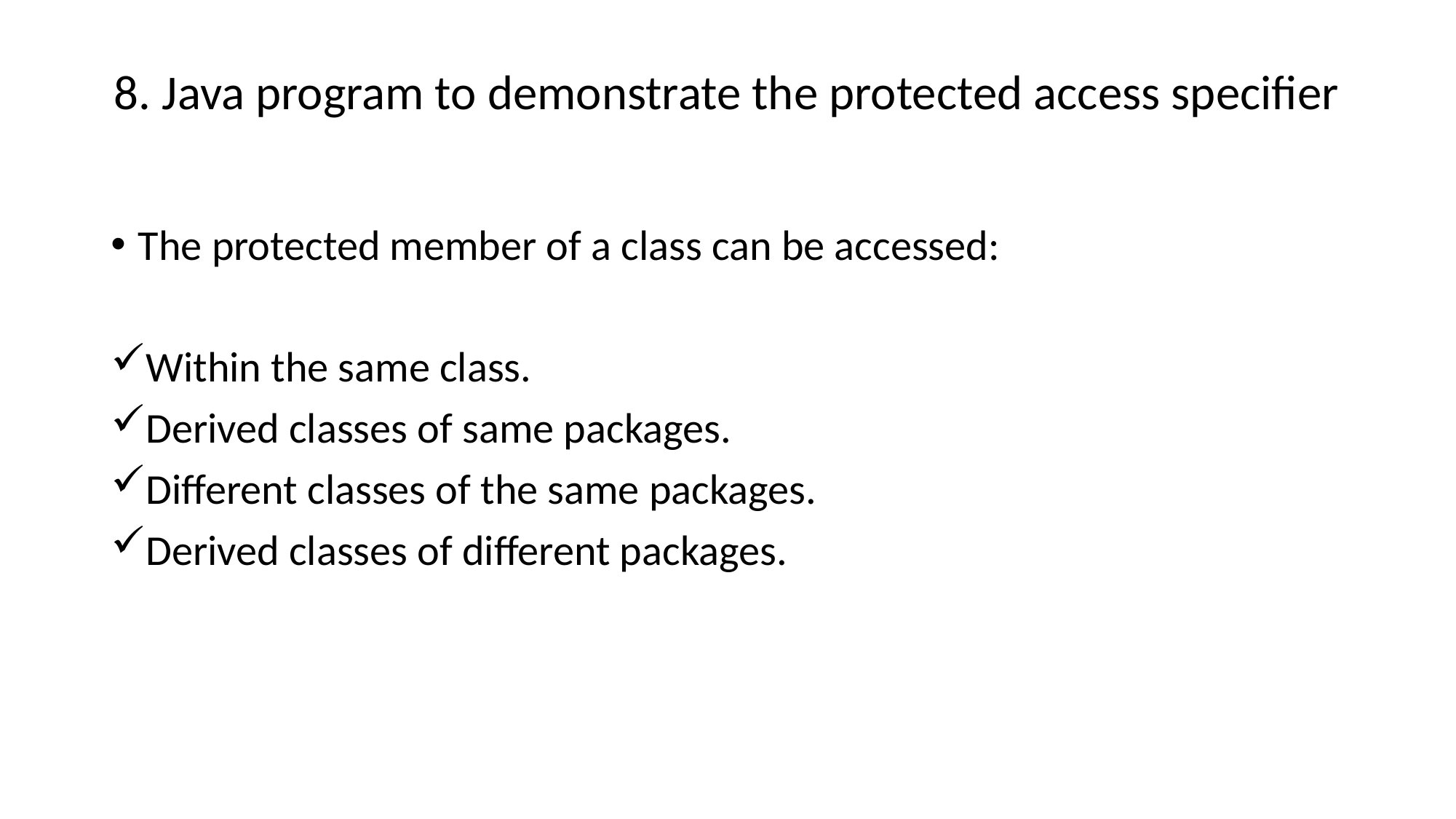

# 8. Java program to demonstrate the protected access specifier
The protected member of a class can be accessed:

Within the same class.
Derived classes of same packages.
Different classes of the same packages.
Derived classes of different packages.